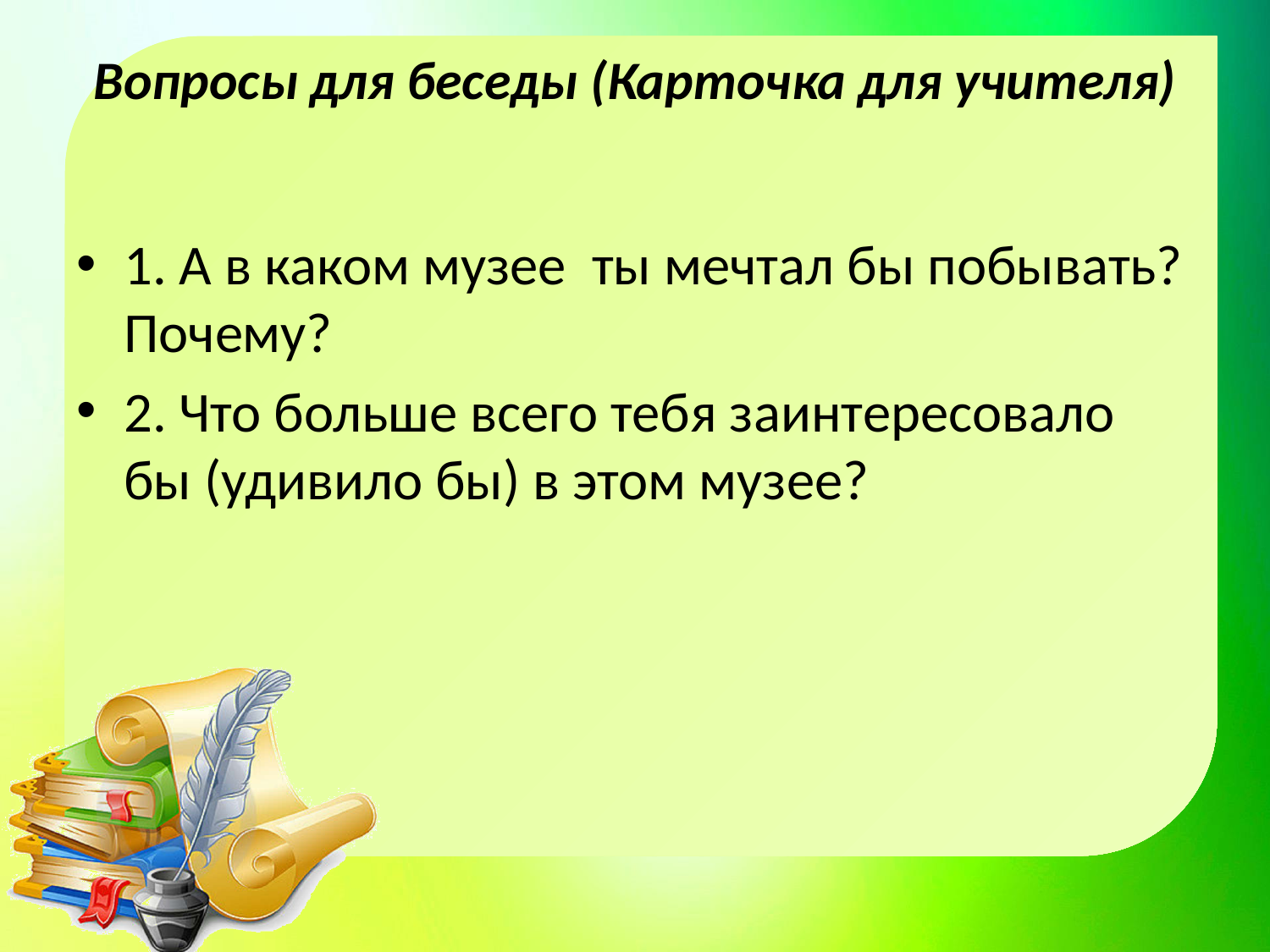

# Вопросы для беседы (Карточка для учителя)
1. А в каком музее  ты мечтал бы побывать? Почему?
2. Что больше всего тебя заинтересовало бы (удивило бы) в этом музее?